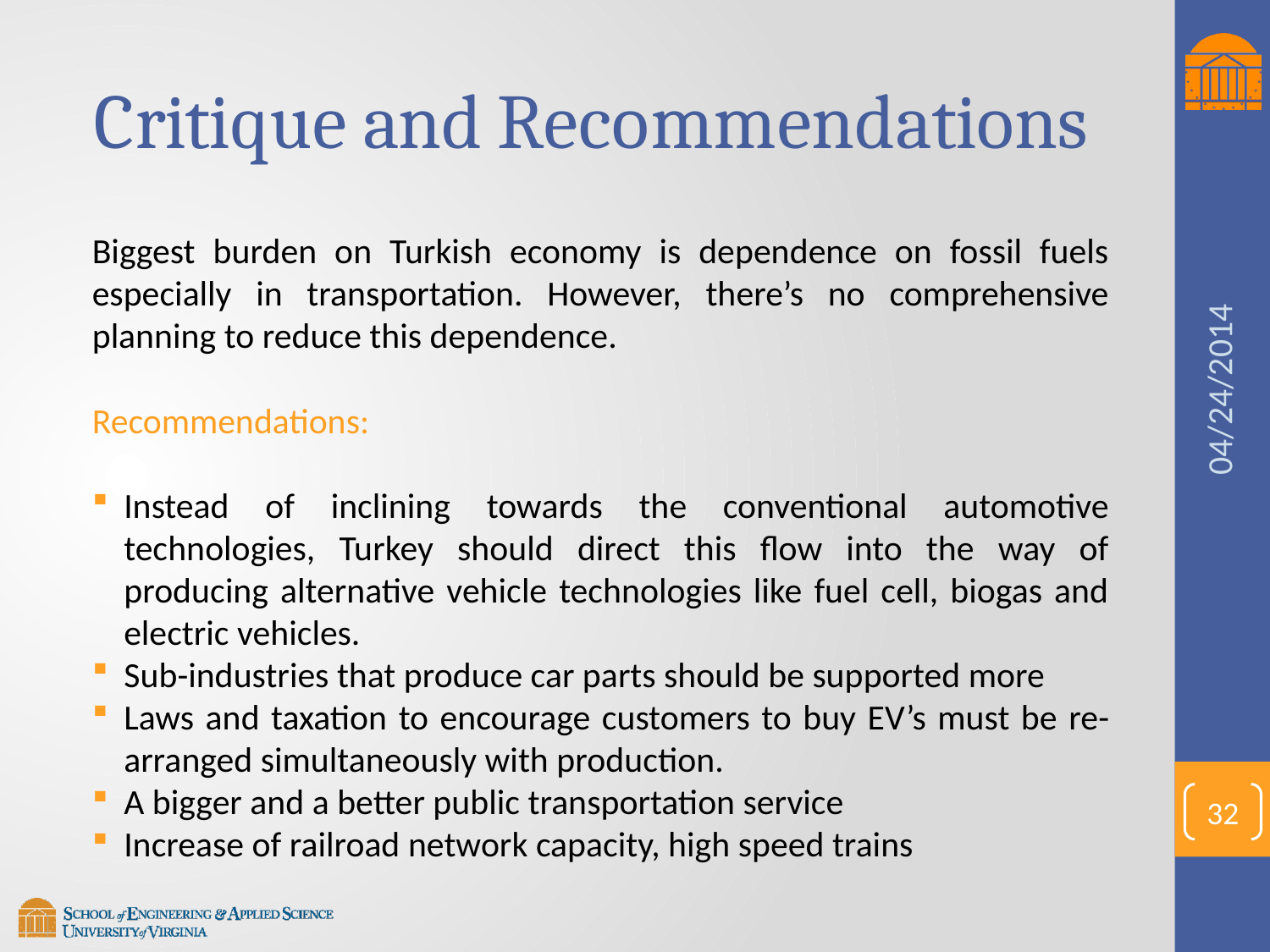

# Critique and Recommendations
Biggest burden on Turkish economy is dependence on fossil fuels especially in transportation. However, there’s no comprehensive planning to reduce this dependence.

Recommendations:

Instead of inclining towards the conventional automotive technologies, Turkey should direct this flow into the way of producing alternative vehicle technologies like fuel cell, biogas and electric vehicles.
Sub-industries that produce car parts should be supported more
Laws and taxation to encourage customers to buy EV’s must be re-arranged simultaneously with production.
A bigger and a better public transportation service
Increase of railroad network capacity, high speed trains
04/24/2014
32